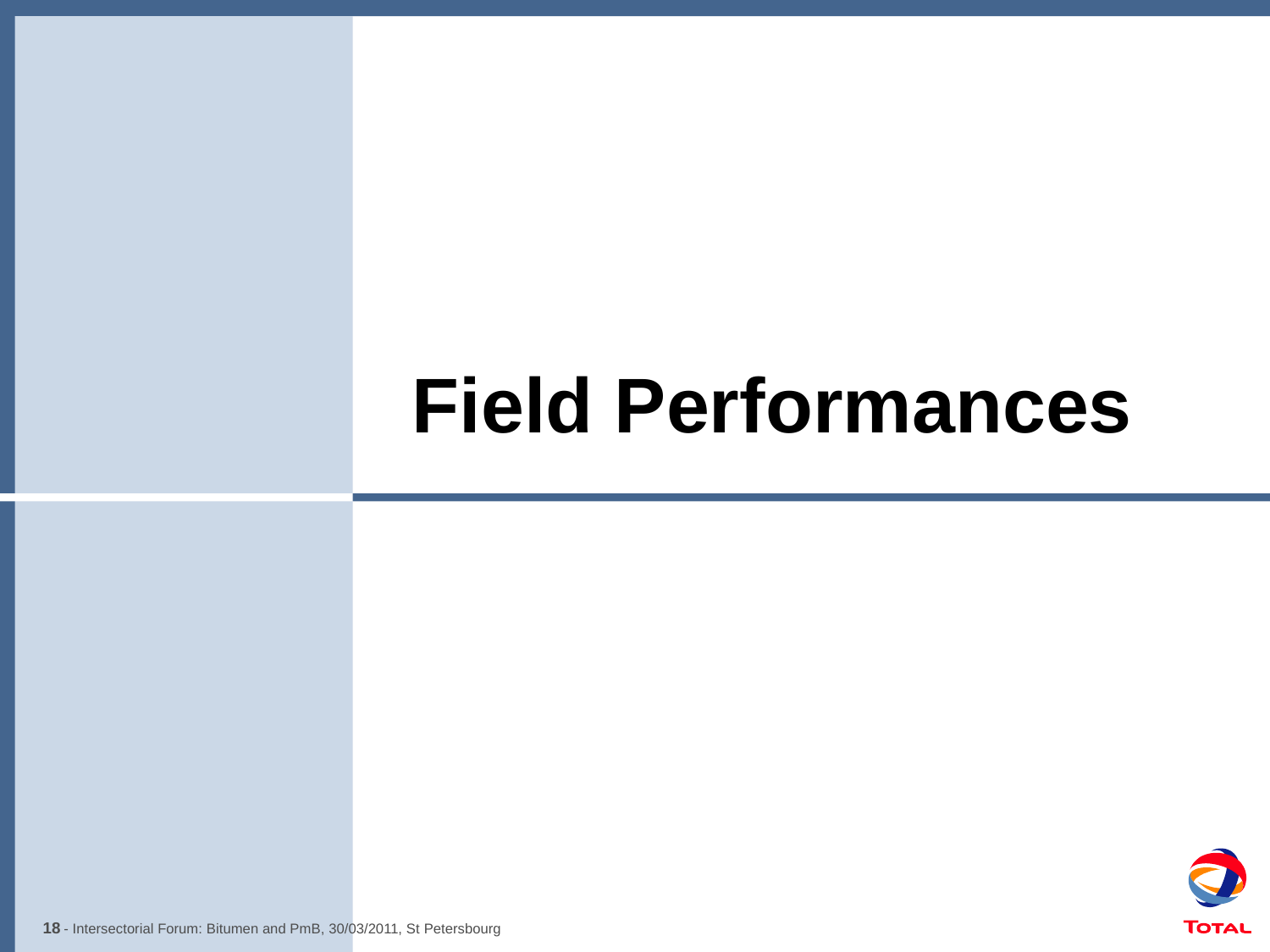

18
- Intersectorial Forum: Bitumen and PmB, 30/03/2011, St Petersbourg
Field Performances
18
- Références, date, lieu